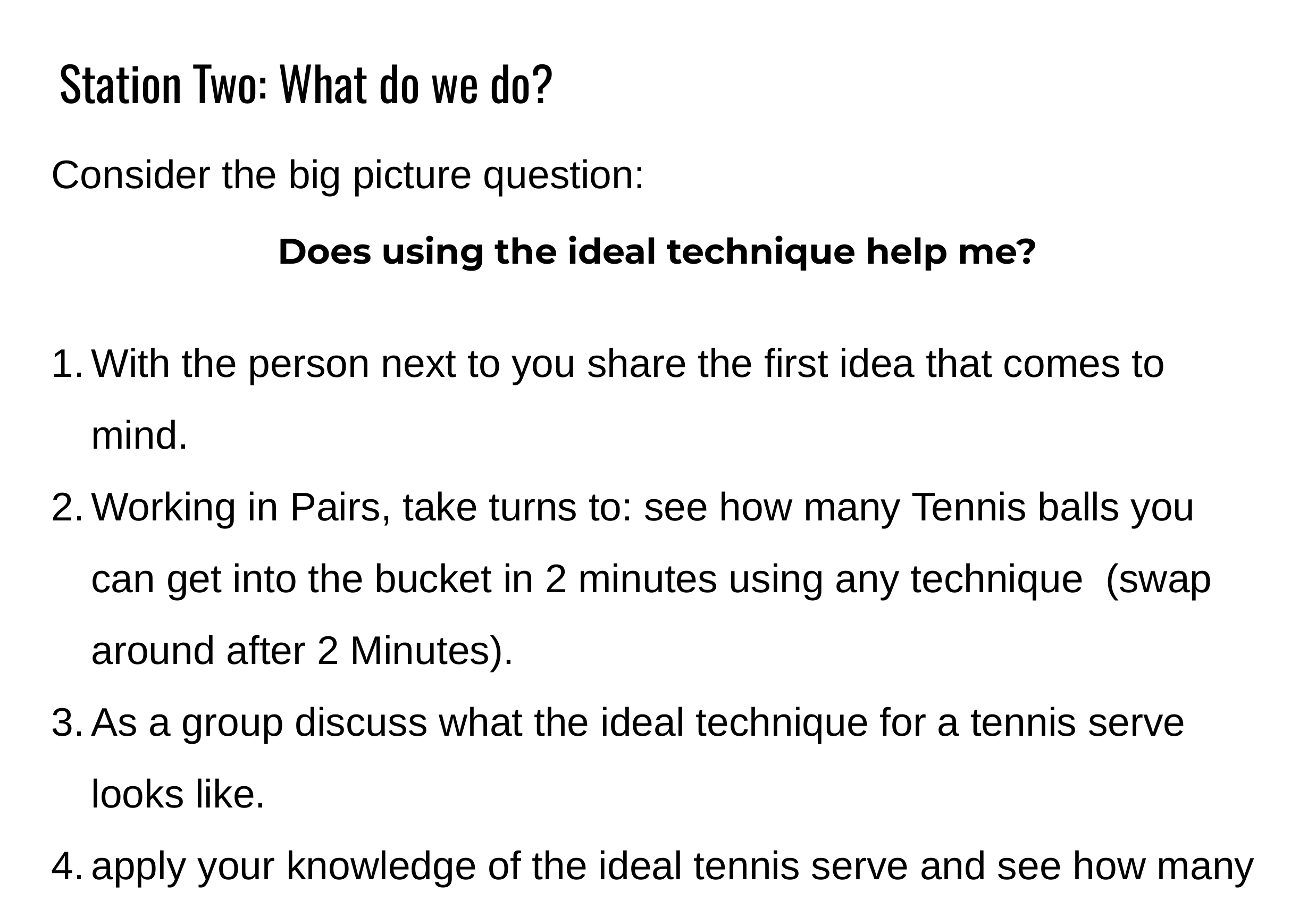

# Station Two: What do we do?
Consider the big picture question:
Does using the ideal technique help me?

With the person next to you share the first idea that comes to mind.
Working in Pairs, take turns to: see how many Tennis balls you can get into the bucket in 2 minutes using any technique  (swap around after 2 Minutes).
As a group discuss what the ideal technique for a tennis serve looks like.
apply your knowledge of the ideal tennis serve and see how many tennis balls you can get into the bucket in 2 Minutes (swap around after 2 minutes).
As a group discuss what was more successful for you.
Who might influence us to believe ideal technique is important for success?